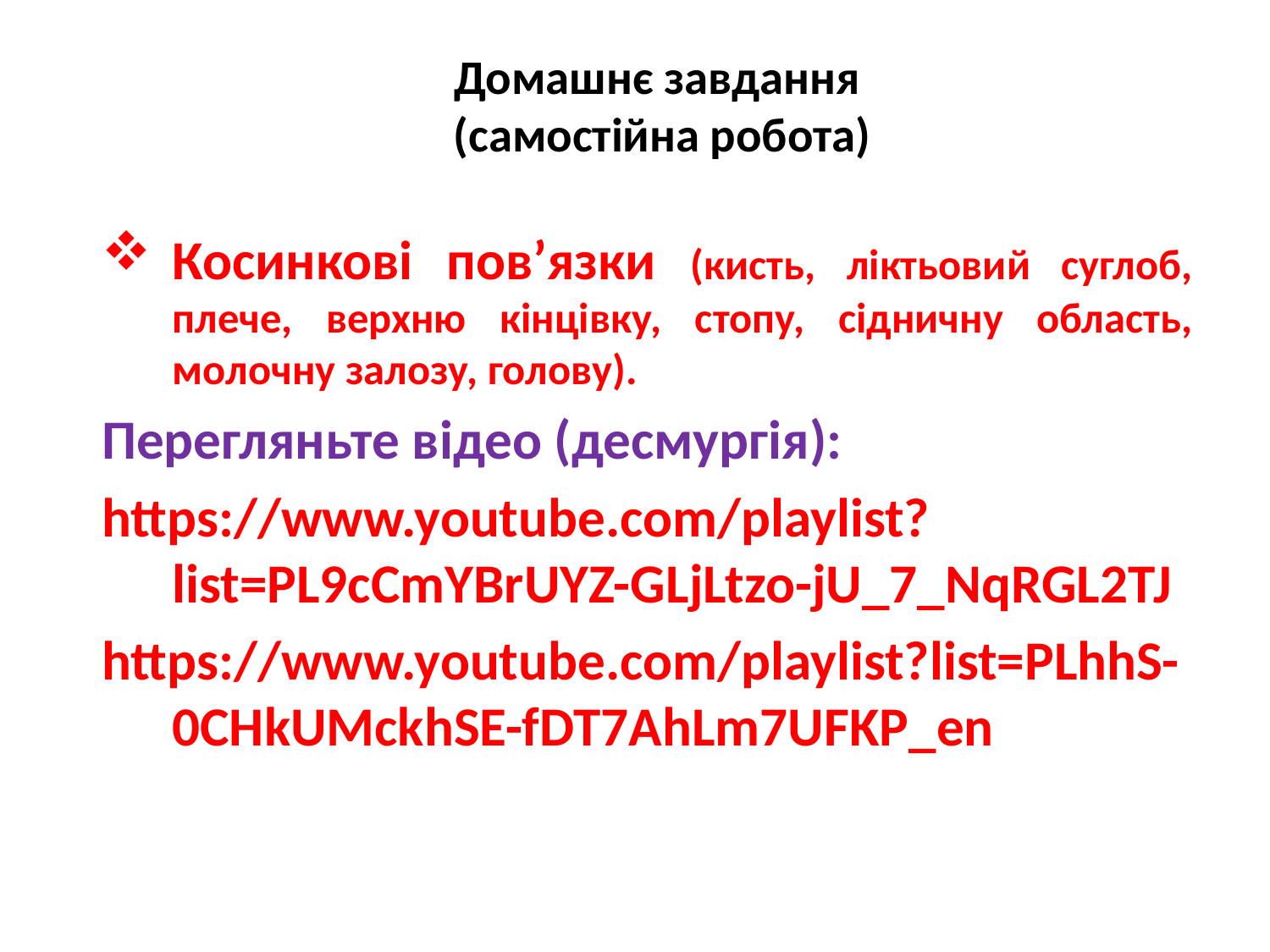

Домашнє завдання
(самостійна робота)
Косинкові пов’язки (кисть, ліктьовий суглоб, плече, верхню кінцівку, стопу, сідничну область, молочну залозу, голову).
Перегляньте відео (десмургія):
https://www.youtube.com/playlist?list=PL9cCmYBrUYZ-GLjLtzo-jU_7_NqRGL2TJ
https://www.youtube.com/playlist?list=PLhhS-0CHkUMckhSE-fDT7AhLm7UFKP_en